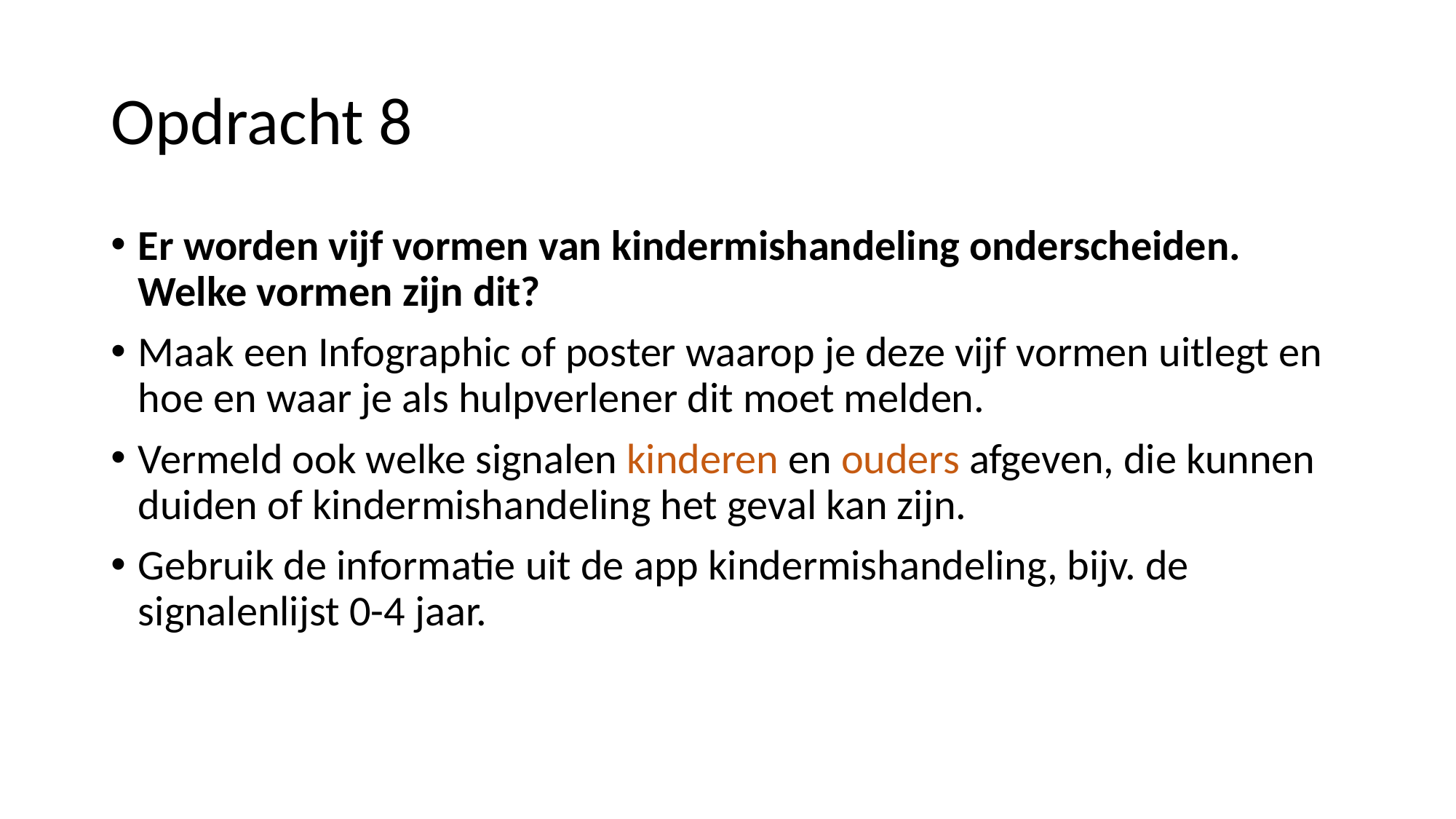

# Opdracht 8
Er worden vijf vormen van kindermishandeling onderscheiden. Welke vormen zijn dit?
Maak een Infographic of poster waarop je deze vijf vormen uitlegt en hoe en waar je als hulpverlener dit moet melden.
Vermeld ook welke signalen kinderen en ouders afgeven, die kunnen duiden of kindermishandeling het geval kan zijn.
Gebruik de informatie uit de app kindermishandeling, bijv. de signalenlijst 0-4 jaar.